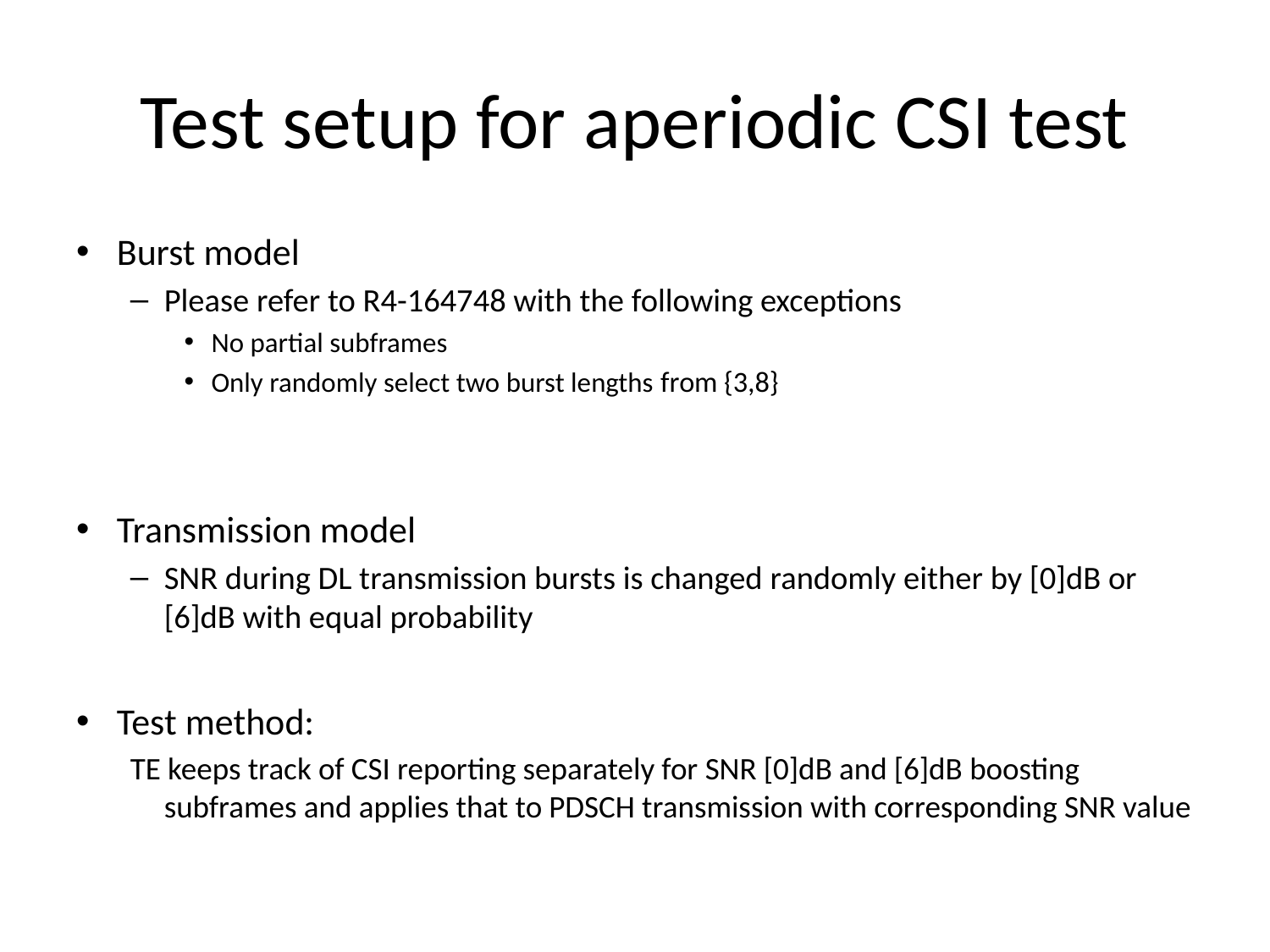

# Test setup for aperiodic CSI test
Burst model
Please refer to R4-164748 with the following exceptions
No partial subframes
Only randomly select two burst lengths from {3,8}

Transmission model
SNR during DL transmission bursts is changed randomly either by [0]dB or [6]dB with equal probability

Test method:
TE keeps track of CSI reporting separately for SNR [0]dB and [6]dB boosting subframes and applies that to PDSCH transmission with corresponding SNR value